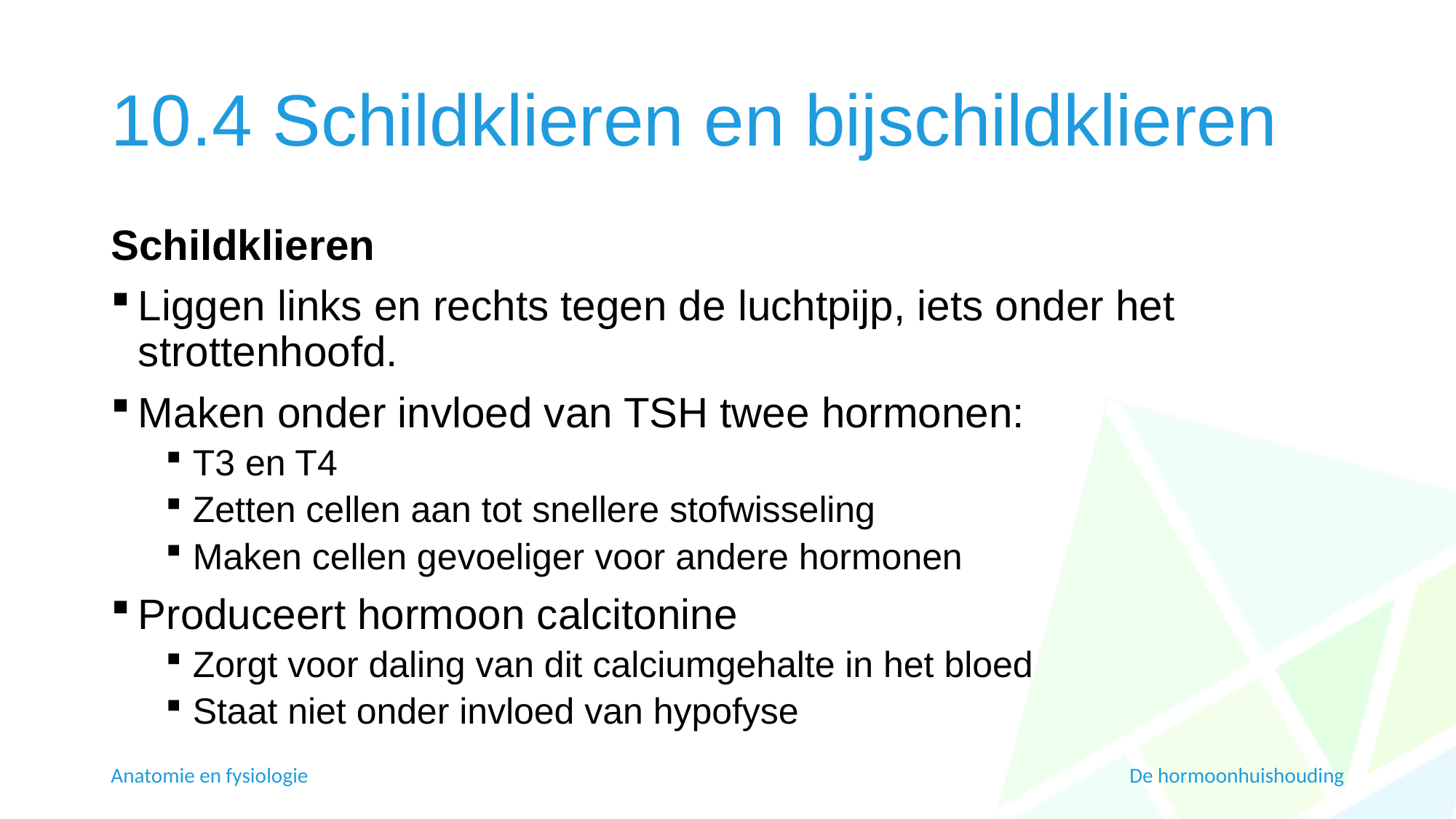

# 10.4 Schildklieren en bijschildklieren
Schildklieren
Liggen links en rechts tegen de luchtpijp, iets onder het strottenhoofd.
Maken onder invloed van TSH twee hormonen:
T3 en T4
Zetten cellen aan tot snellere stofwisseling
Maken cellen gevoeliger voor andere hormonen
Produceert hormoon calcitonine
Zorgt voor daling van dit calciumgehalte in het bloed
Staat niet onder invloed van hypofyse

Anatomie en fysiologie
De hormoonhuishouding